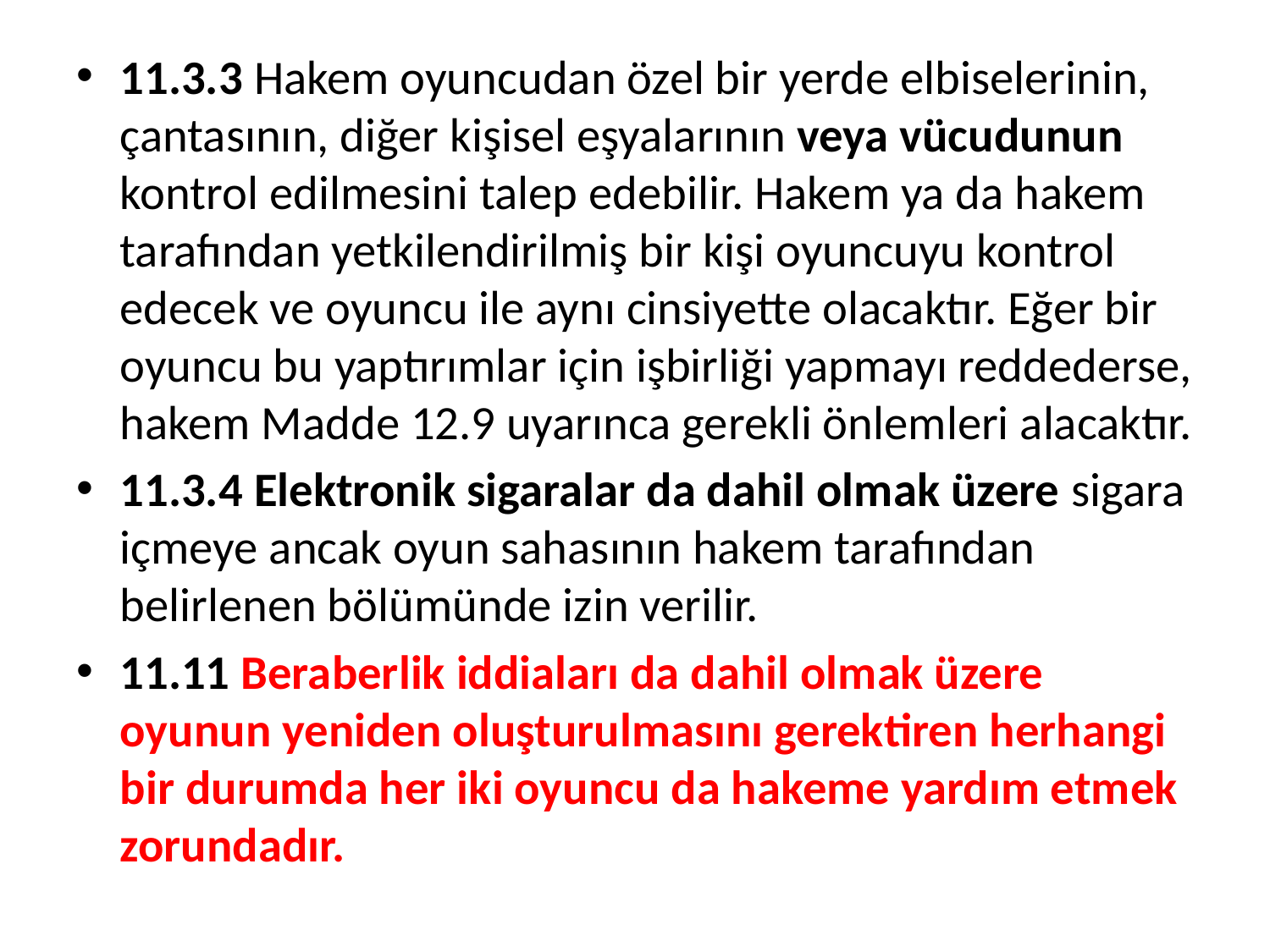

11.3.3 Hakem oyuncudan özel bir yerde elbiselerinin, çantasının, diğer kişisel eşyalarının veya vücudunun kontrol edilmesini talep edebilir. Hakem ya da hakem tarafından yetkilendirilmiş bir kişi oyuncuyu kontrol edecek ve oyuncu ile aynı cinsiyette olacaktır. Eğer bir oyuncu bu yaptırımlar için işbirliği yapmayı reddederse, hakem Madde 12.9 uyarınca gerekli önlemleri alacaktır.
11.3.4 Elektronik sigaralar da dahil olmak üzere sigara içmeye ancak oyun sahasının hakem tarafından belirlenen bölümünde izin verilir.
11.11 Beraberlik iddiaları da dahil olmak üzere oyunun yeniden oluşturulmasını gerektiren herhangi bir durumda her iki oyuncu da hakeme yardım etmek zorundadır.